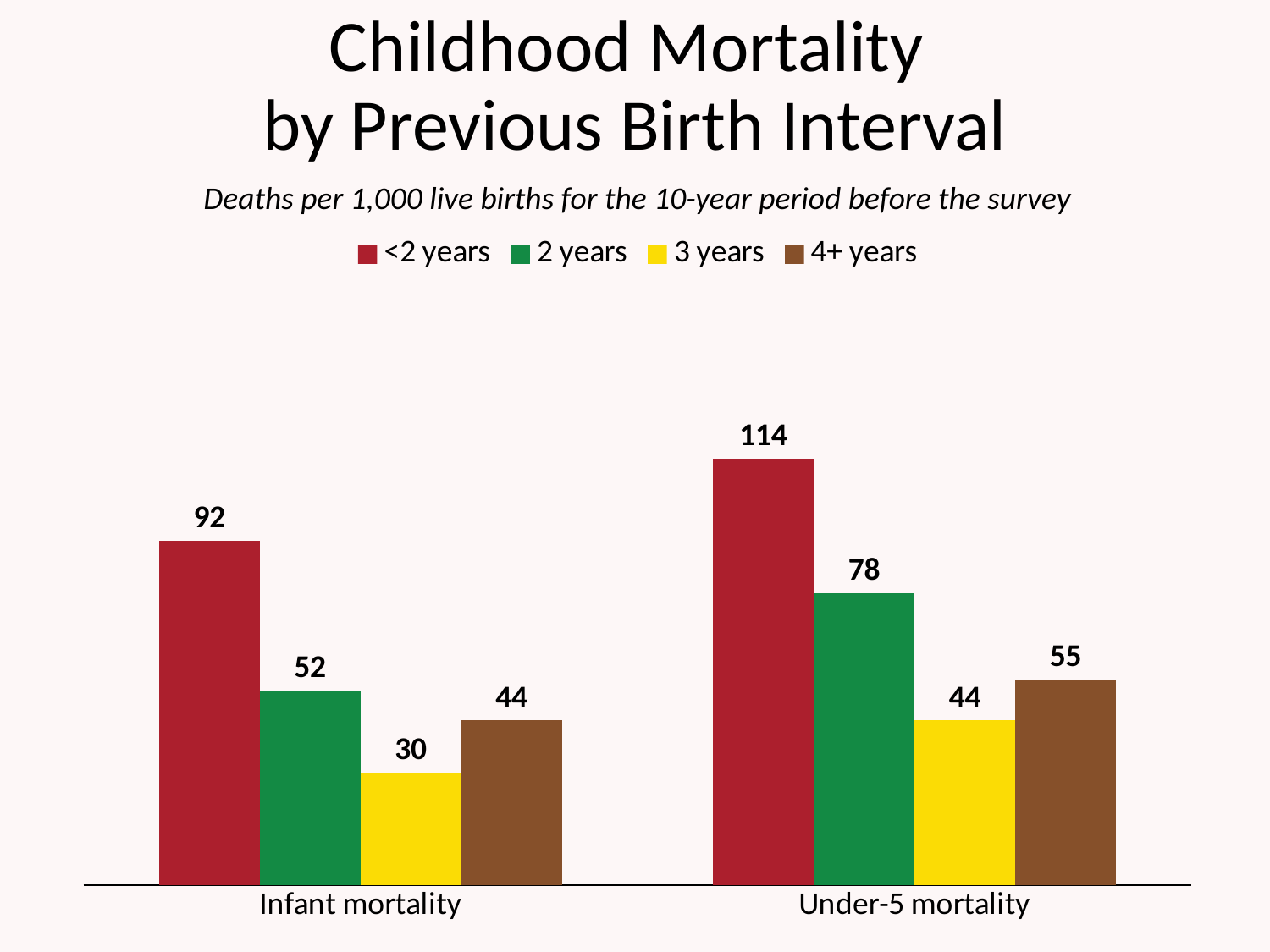

# Childhood Mortality by Previous Birth Interval
Deaths per 1,000 live births for the 10-year period before the survey

### Chart

| Category | <2 years | 2 years | 3 years | 4+ years |
|---|---|---|---|---|
| Infant mortality | 92.0 | 52.0 | 30.0 | 44.0 |
| Under-5 mortality | 114.0 | 78.0 | 44.0 | 55.0 |